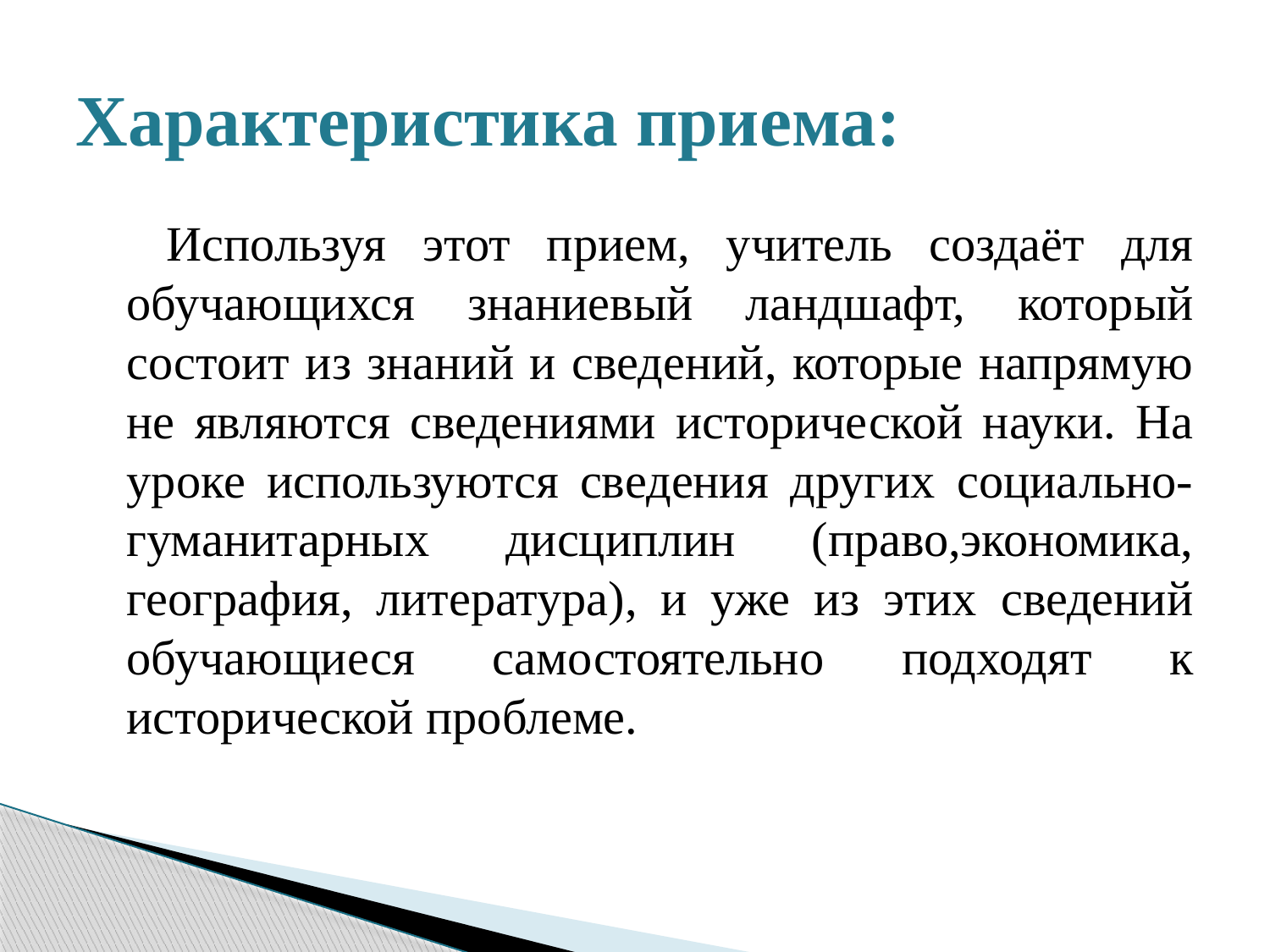

# Характеристика приема:
  Используя этот прием, учитель создаёт для обучающихся знаниевый ландшафт, который состоит из знаний и сведений, которые напрямую не являются сведениями исторической науки. На уроке используются сведения других социально-гуманитарных дисциплин (право,экономика, география, литература), и уже из этих сведений обучающиеся самостоятельно подходят к исторической проблеме.